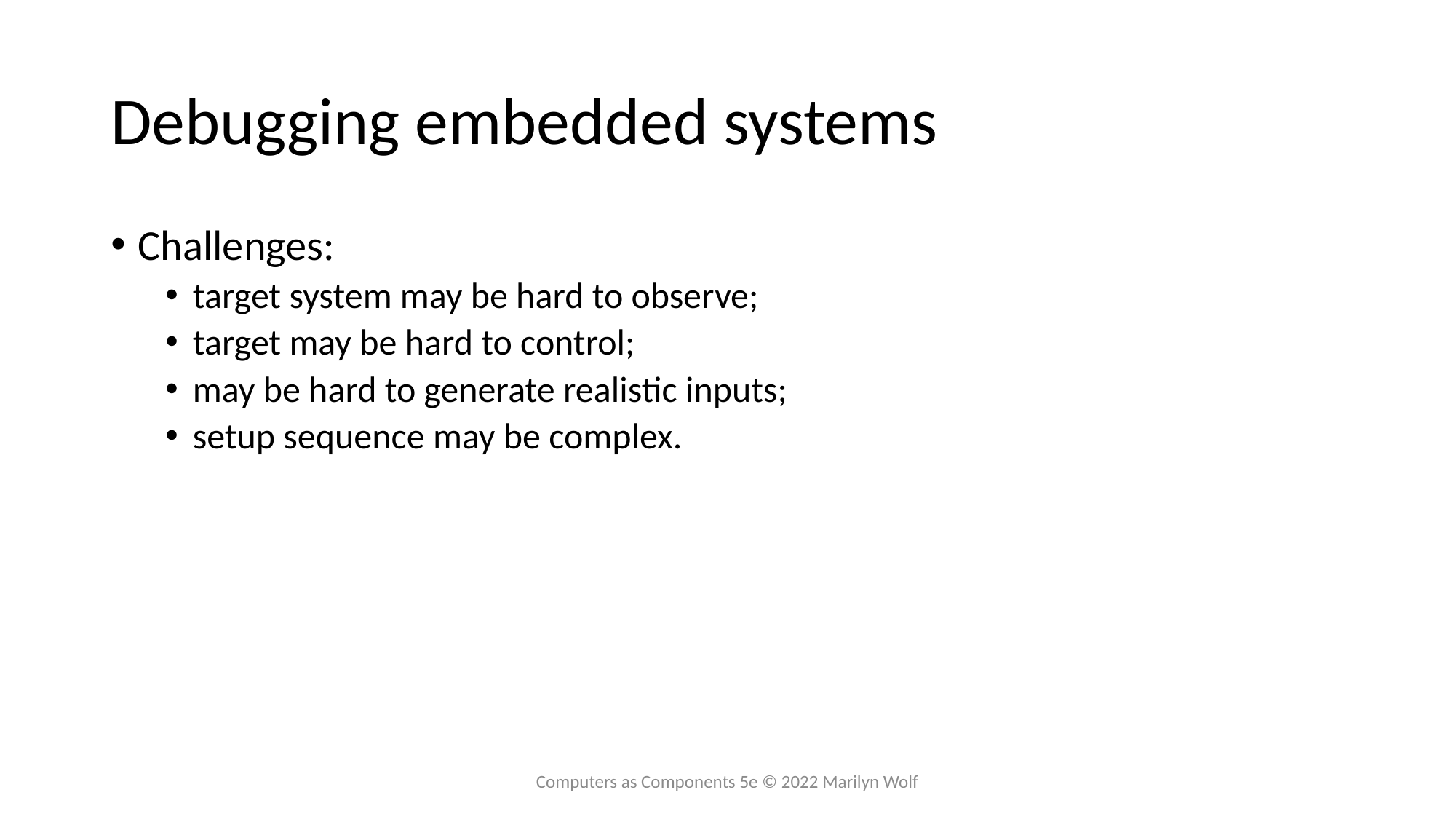

# Debugging embedded systems
Challenges:
target system may be hard to observe;
target may be hard to control;
may be hard to generate realistic inputs;
setup sequence may be complex.
Computers as Components 5e © 2022 Marilyn Wolf